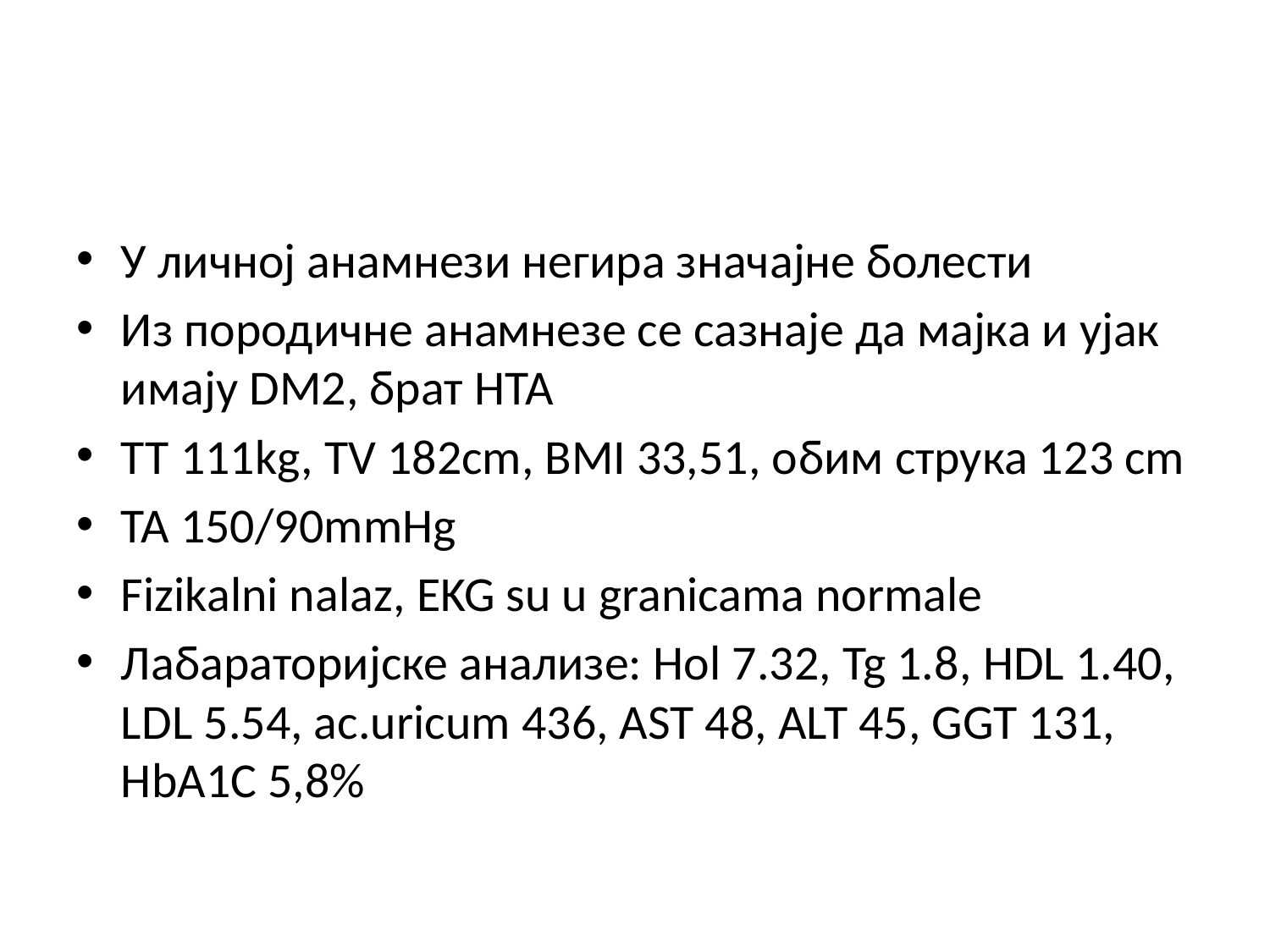

#
У личној анамнези негира значајне болести
Из породичне анамнезе се сазнаје да мајка и ујак имају DM2, брат HTA
TT 111kg, TV 182cm, BMI 33,51, oбим струка 123 cm
TA 150/90mmHg
Fizikalni nalaz, EKG su u granicama normale
Лабараторијске анализе: Hol 7.32, Tg 1.8, HDL 1.40, LDL 5.54, ac.uricum 436, AST 48, ALT 45, GGT 131, HbA1C 5,8%